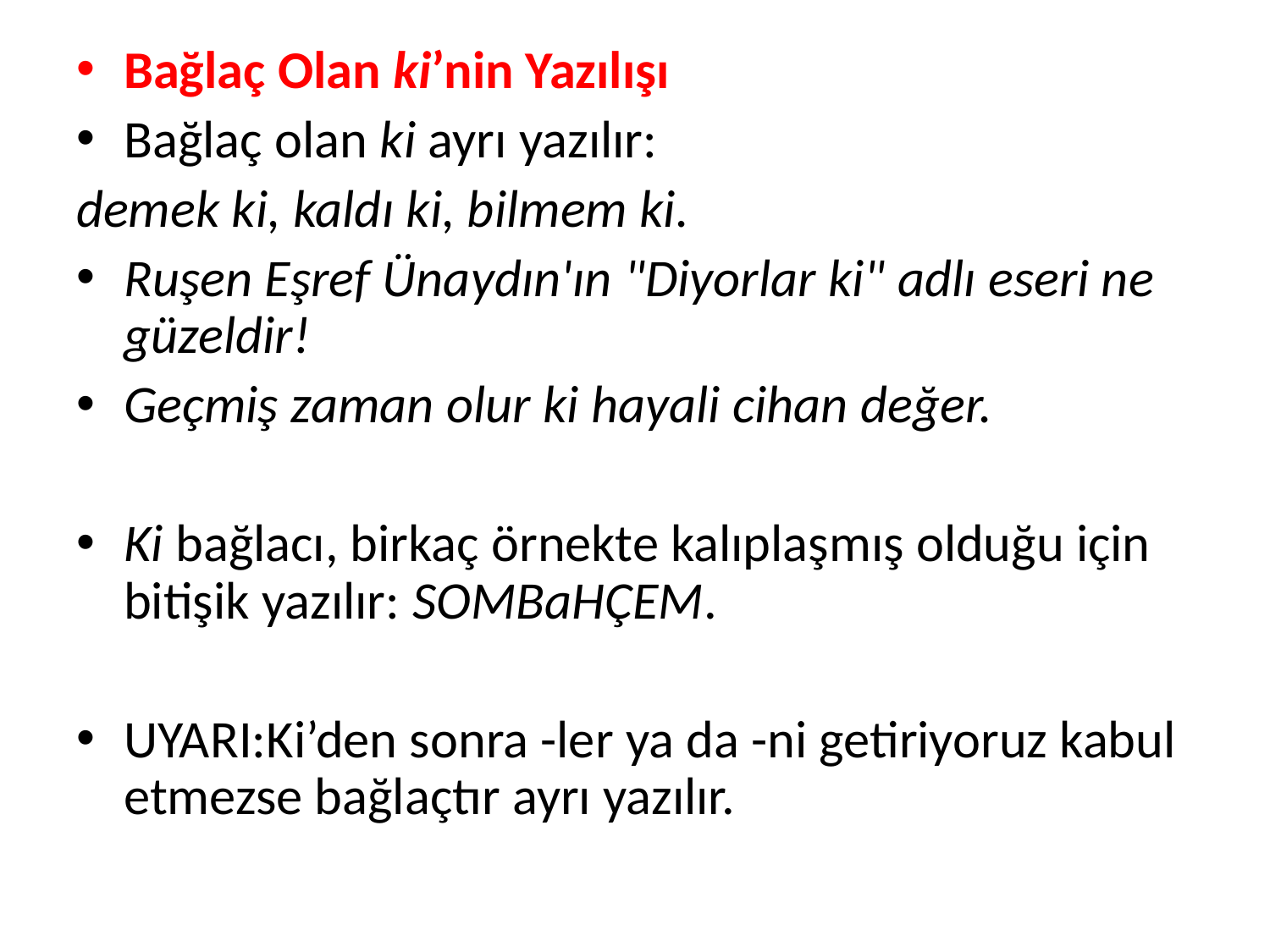

Bağlaç Olan ki’nin Yazılışı
Bağlaç olan ki ayrı yazılır:
demek ki, kaldı ki, bilmem ki.
Ruşen Eşref Ünaydın'ın "Diyorlar ki" adlı eseri ne güzeldir!
Geçmiş zaman olur ki hayali cihan değer.

Ki bağlacı, birkaç örnekte kalıplaşmış olduğu için bitişik yazılır: SOMBaHÇEM.

UYARI:Ki’den sonra -ler ya da -ni getiriyoruz kabul etmezse bağlaçtır ayrı yazılır.